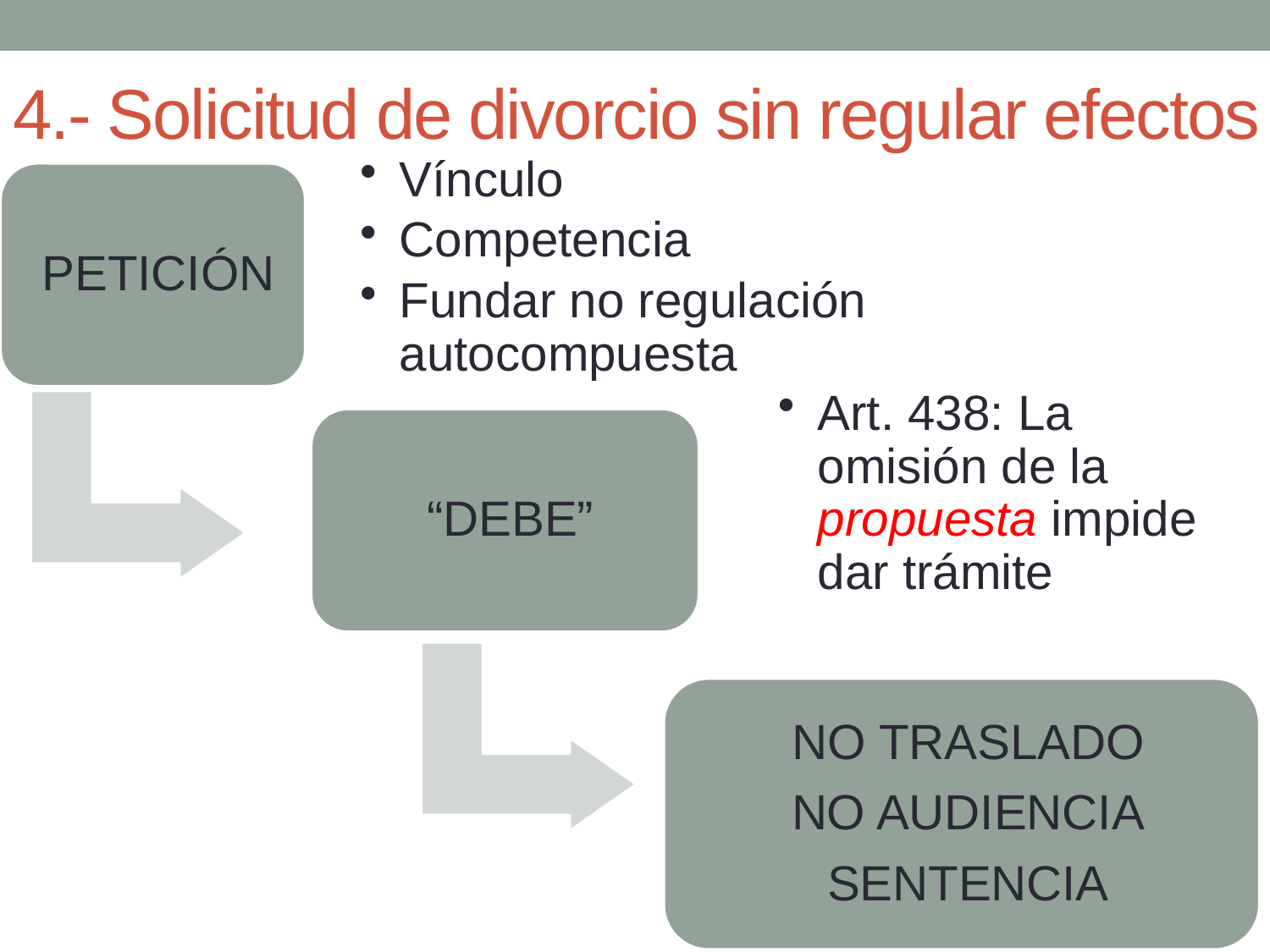

4.- Solicitud de divorcio sin regular efectos
PETICIÓN
Vínculo
Competencia
Fundar no regulación autocompuesta
“DEBE”
Art. 438: La omisión de la propuesta impide dar trámite
NO TRASLADO
NO AUDIENCIA
SENTENCIA